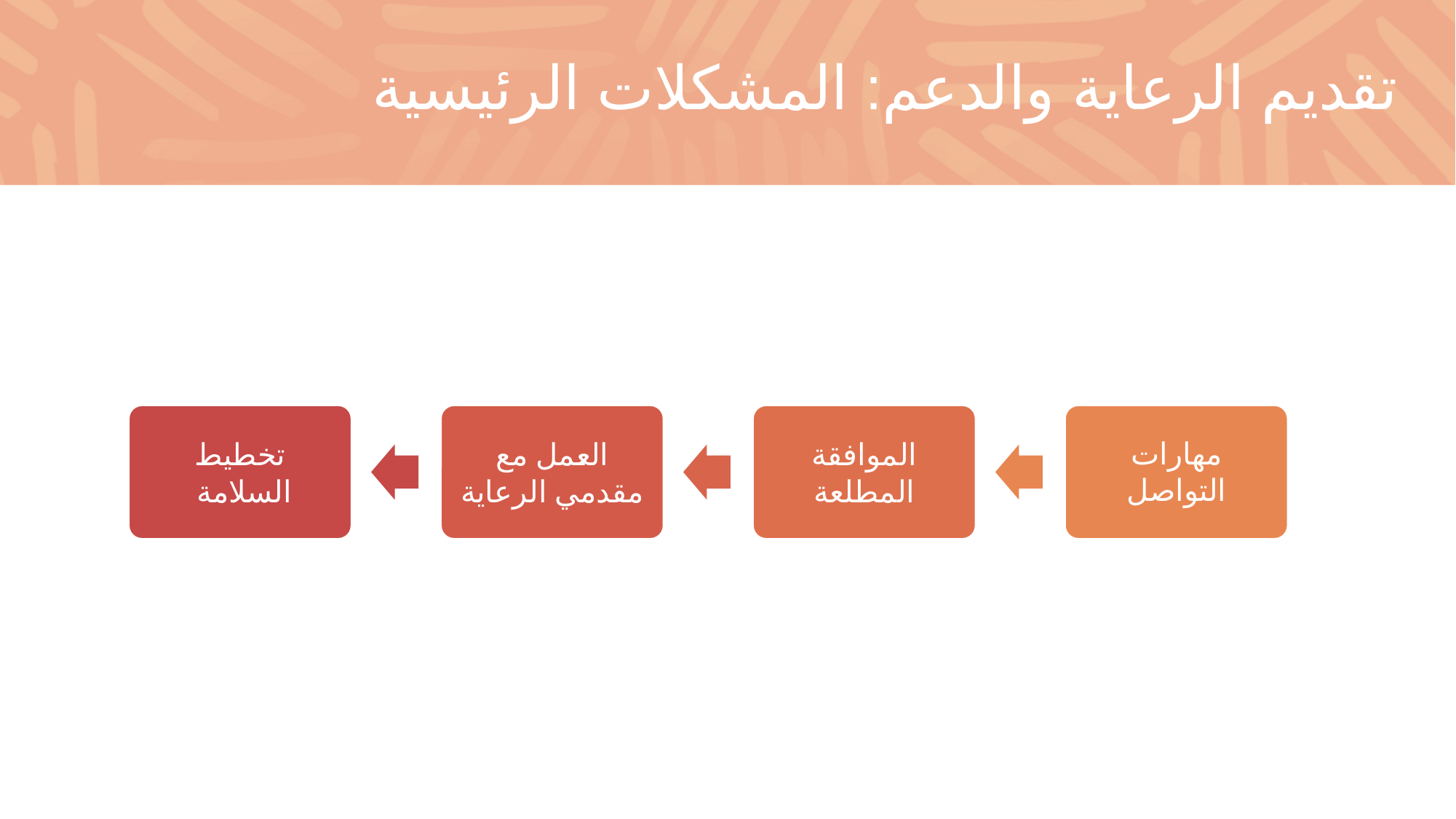

# تقديم الرعاية والدعم: المشكلات الرئيسية

تخطيط السلامة

العمل مع مقدمي الرعاية

الموافقة المطلعة

مهارات التواصل